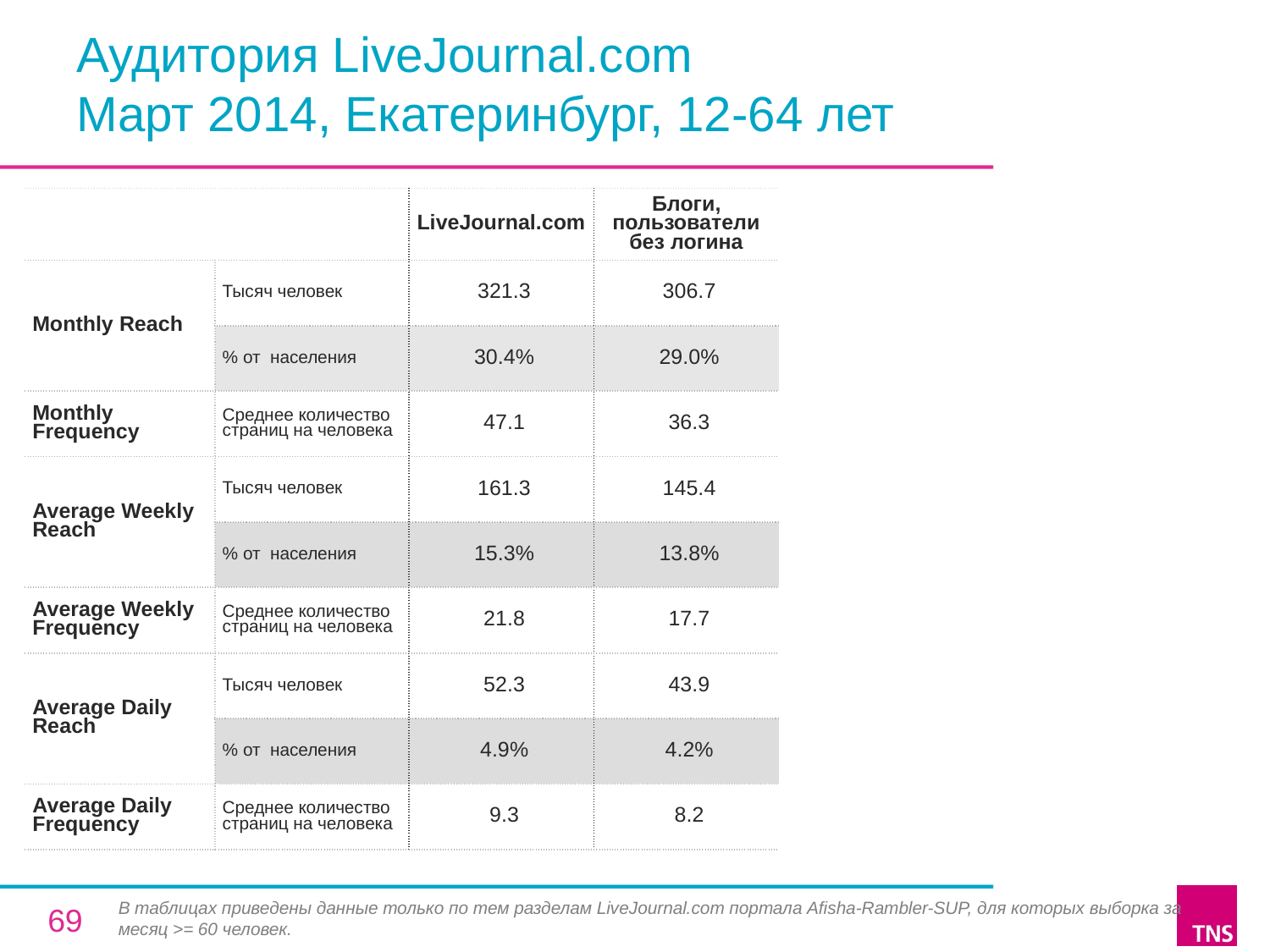

# Аудитория LiveJournal.com Март 2014, Екатеринбург, 12-64 лет
|  |  | LiveJournal.com | Блоги, пользователи без логина |
| --- | --- | --- | --- |
| Monthly Reach | Тысяч человек | 321.3 | 306.7 |
|  | % от населения | 30.4% | 29.0% |
| Monthly Frequency | Среднее количество страниц на человека | 47.1 | 36.3 |
| Average Weekly Reach | Тысяч человек | 161.3 | 145.4 |
|  | % от населения | 15.3% | 13.8% |
| Average Weekly Frequency | Среднее количество страниц на человека | 21.8 | 17.7 |
| Average Daily Reach | Тысяч человек | 52.3 | 43.9 |
|  | % от населения | 4.9% | 4.2% |
| Average Daily Frequency | Среднее количество страниц на человека | 9.3 | 8.2 |
В таблицах приведены данные только по тем разделам LiveJournal.com портала Afisha-Rambler-SUP, для которых выборка за месяц >= 60 человек.
69